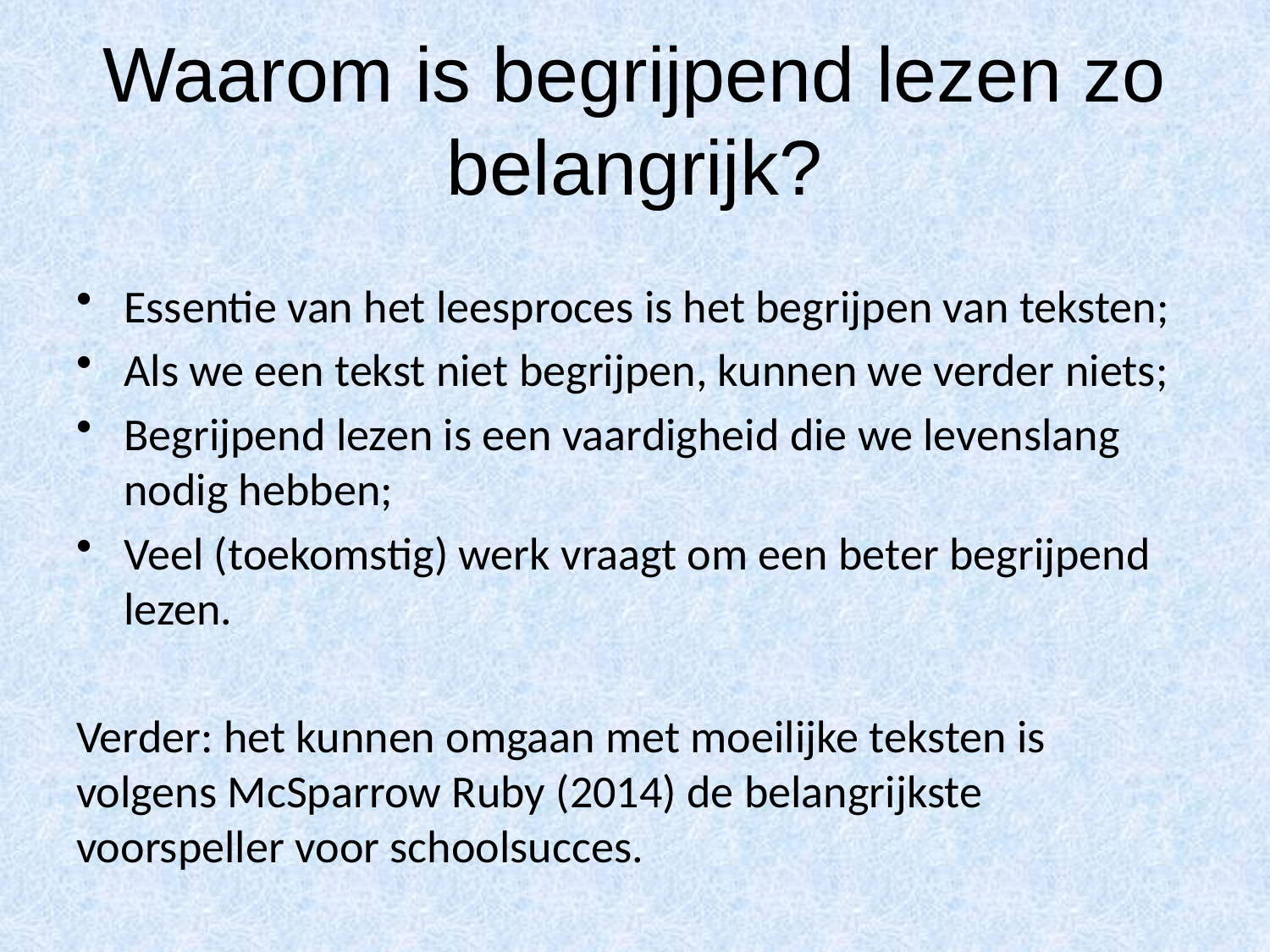

# Waarom is begrijpend lezen zo belangrijk?
Essentie van het leesproces is het begrijpen van teksten;
Als we een tekst niet begrijpen, kunnen we verder niets;
Begrijpend lezen is een vaardigheid die we levenslang nodig hebben;
Veel (toekomstig) werk vraagt om een beter begrijpend lezen.

Verder: het kunnen omgaan met moeilijke teksten is volgens McSparrow Ruby (2014) de belangrijkste voorspeller voor schoolsucces.